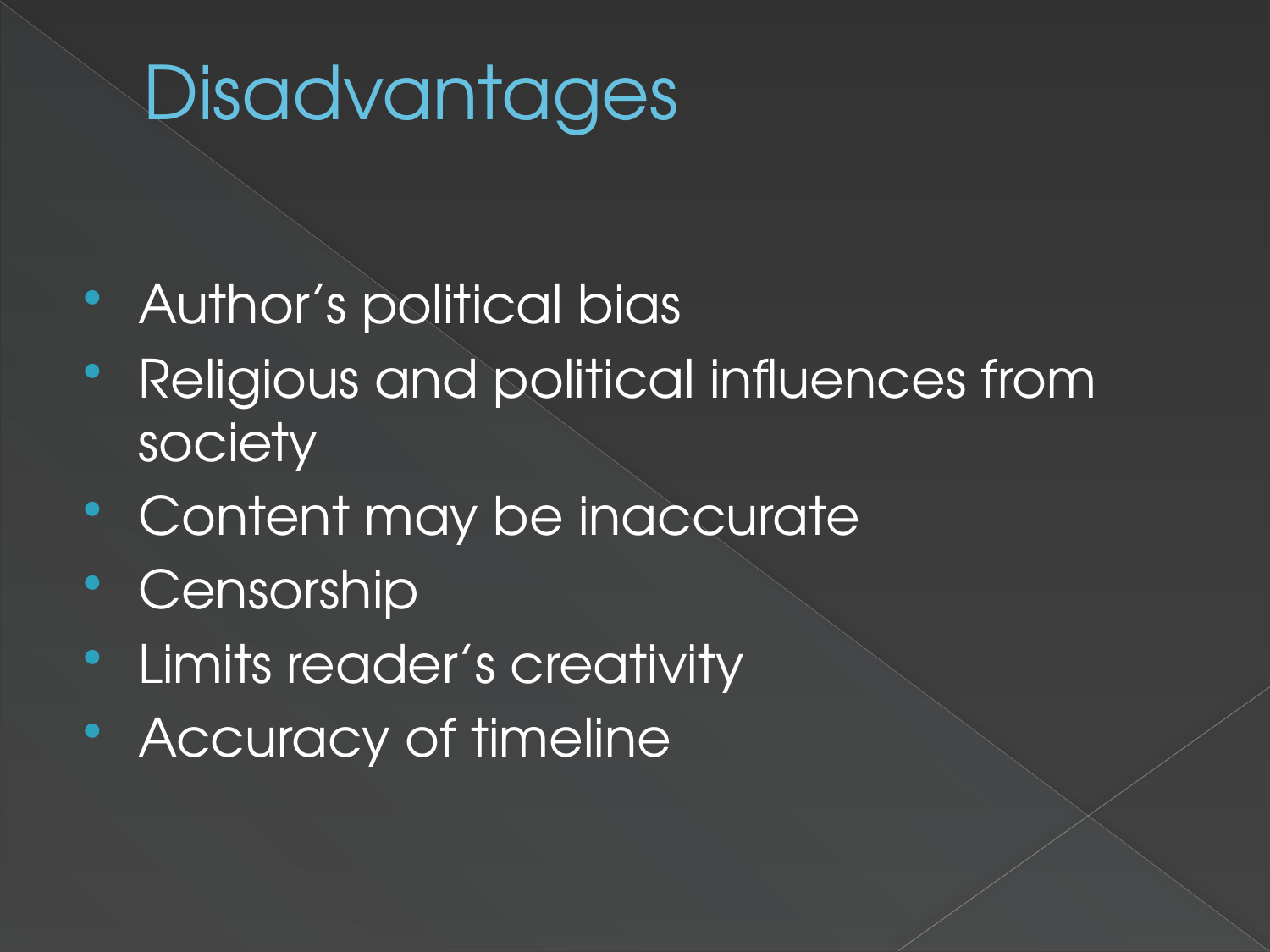

# Disadvantages
Author’s political bias
Religious and political influences from society
Content may be inaccurate
Censorship
Limits reader’s creativity
Accuracy of timeline